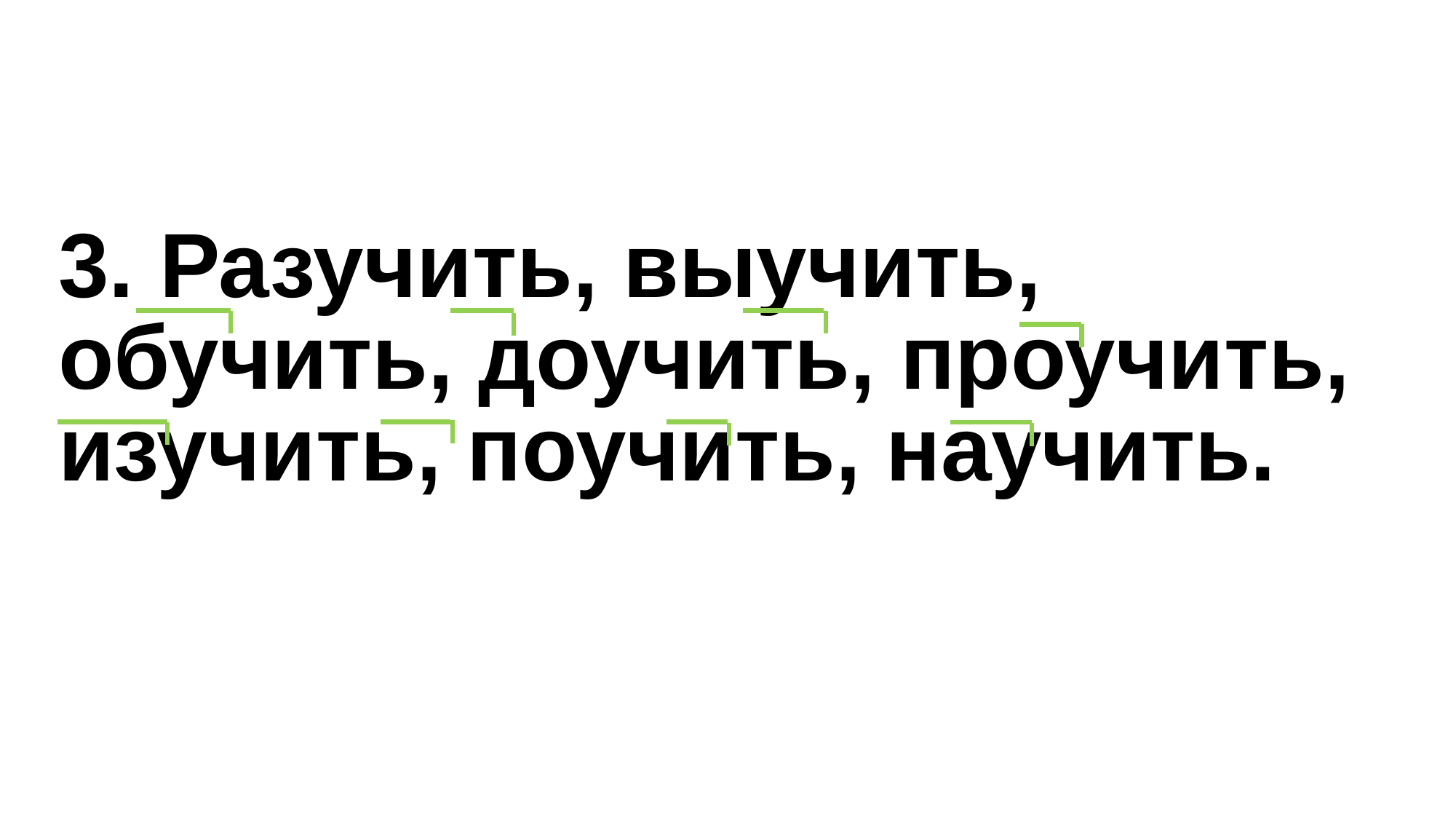

# 3. Разучить, выучить, обучить, доучить, проучить, изучить, поучить, научить.